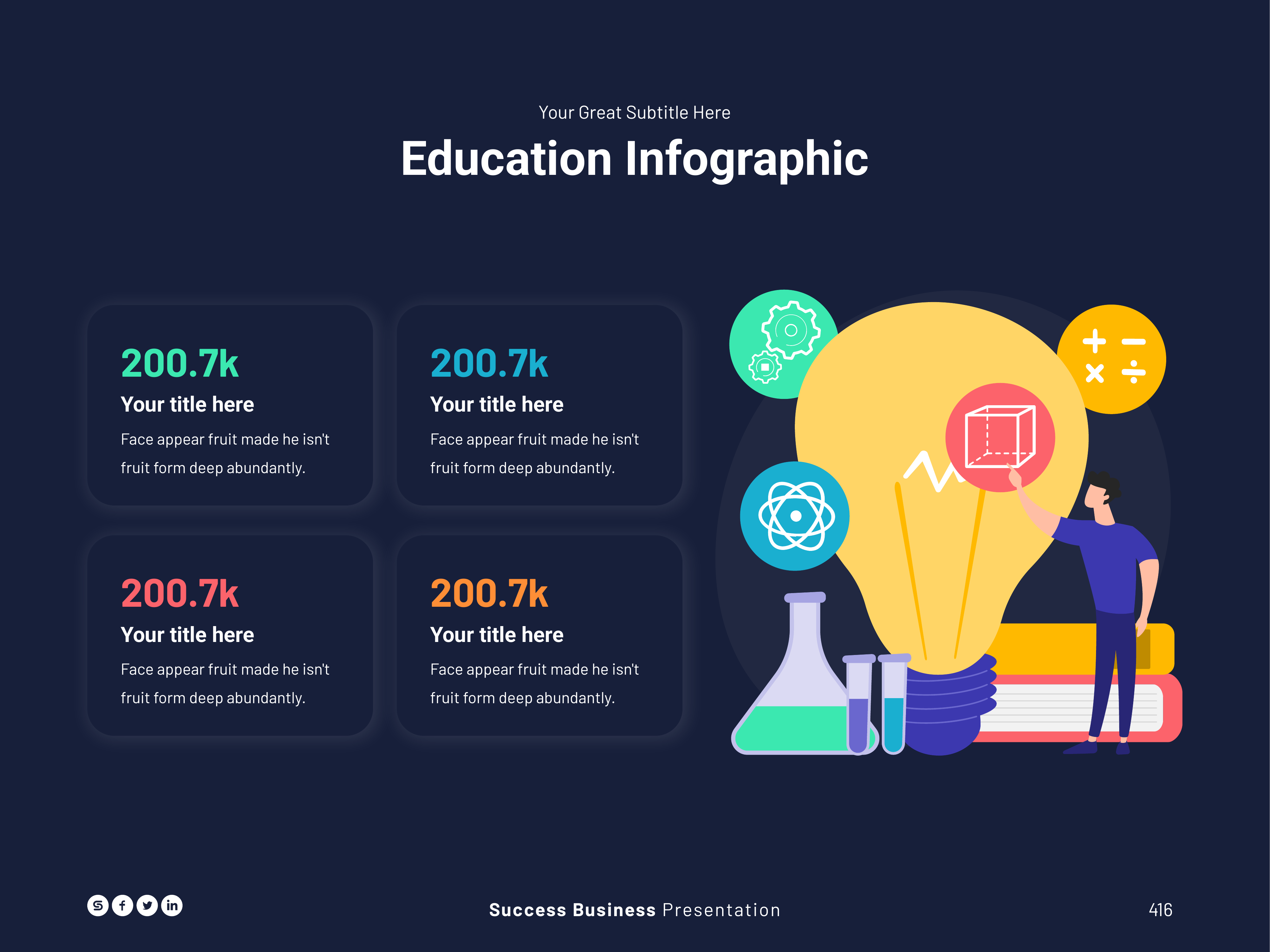

Your Great Subtitle Here
Education Infographic

200.7k
Your title here
Face appear fruit made he isn't fruit form deep abundantly.
200.7k
Your title here
Face appear fruit made he isn't fruit form deep abundantly.

200.7k
Your title here
Face appear fruit made he isn't fruit form deep abundantly.
200.7k
Your title here
Face appear fruit made he isn't fruit form deep abundantly.